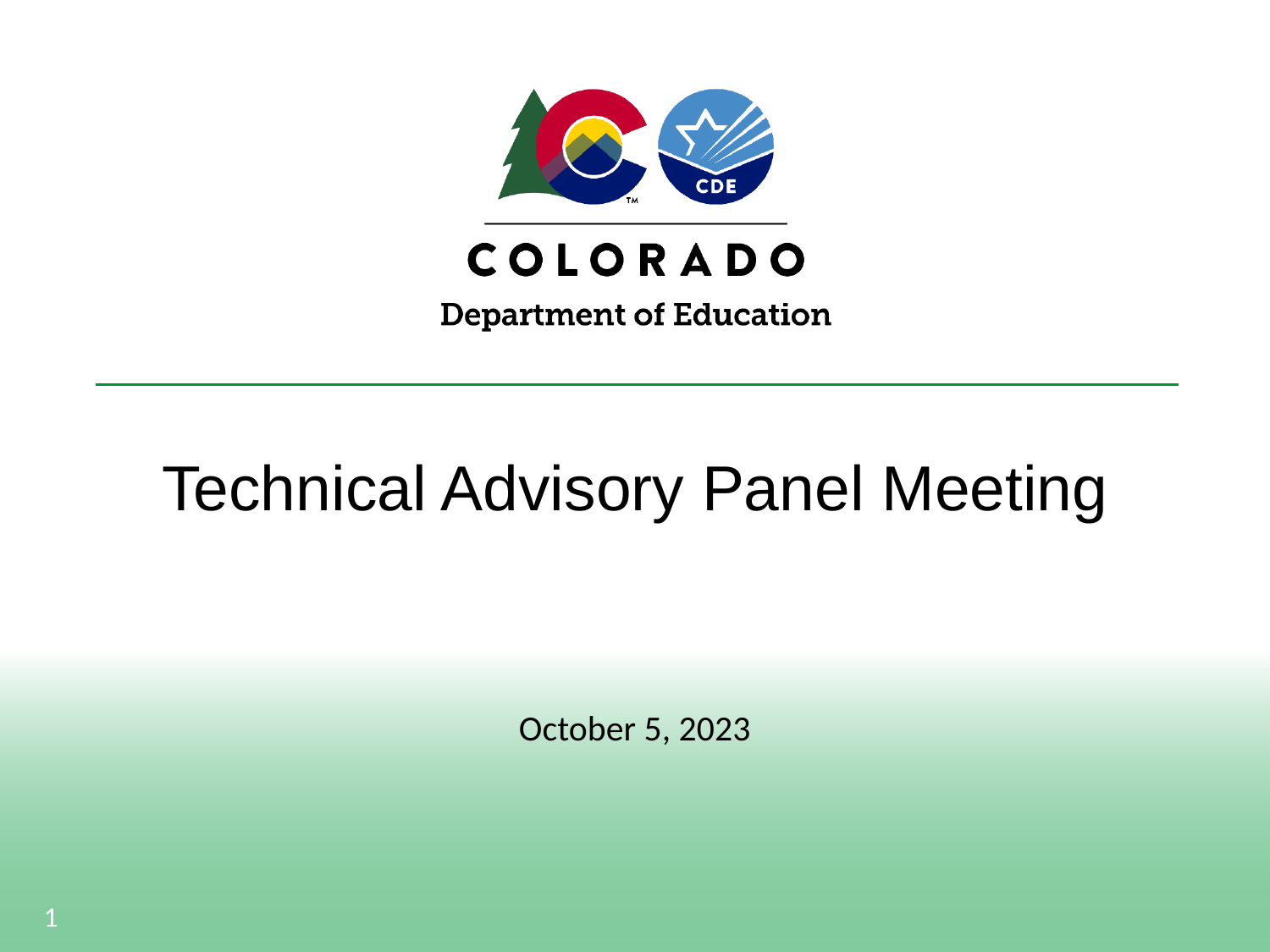

# Technical Advisory Panel Meeting
October 5, 2023
1